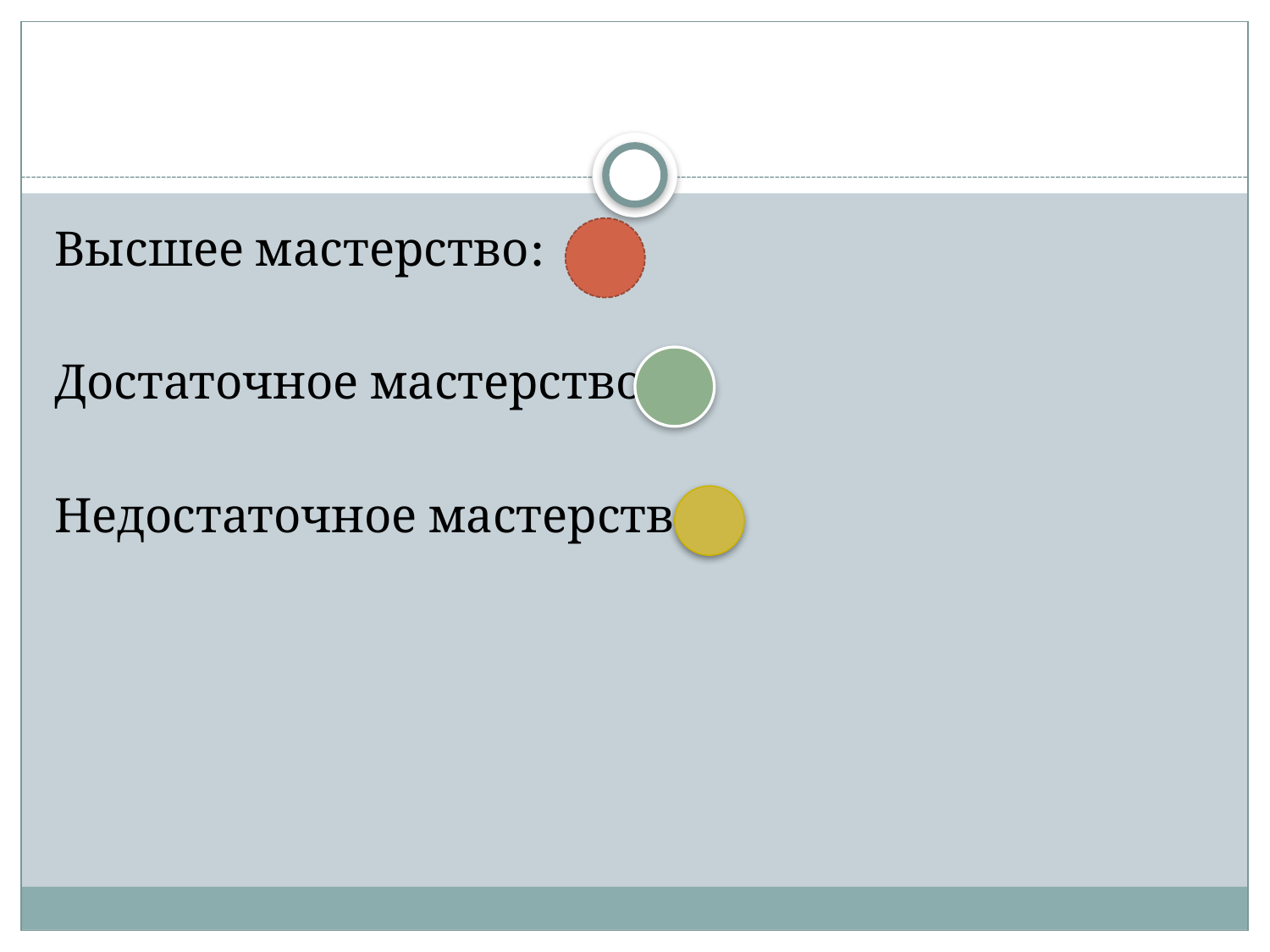

#
Высшее мастерство:

Достаточное мастерство:

Недостаточное мастерство: